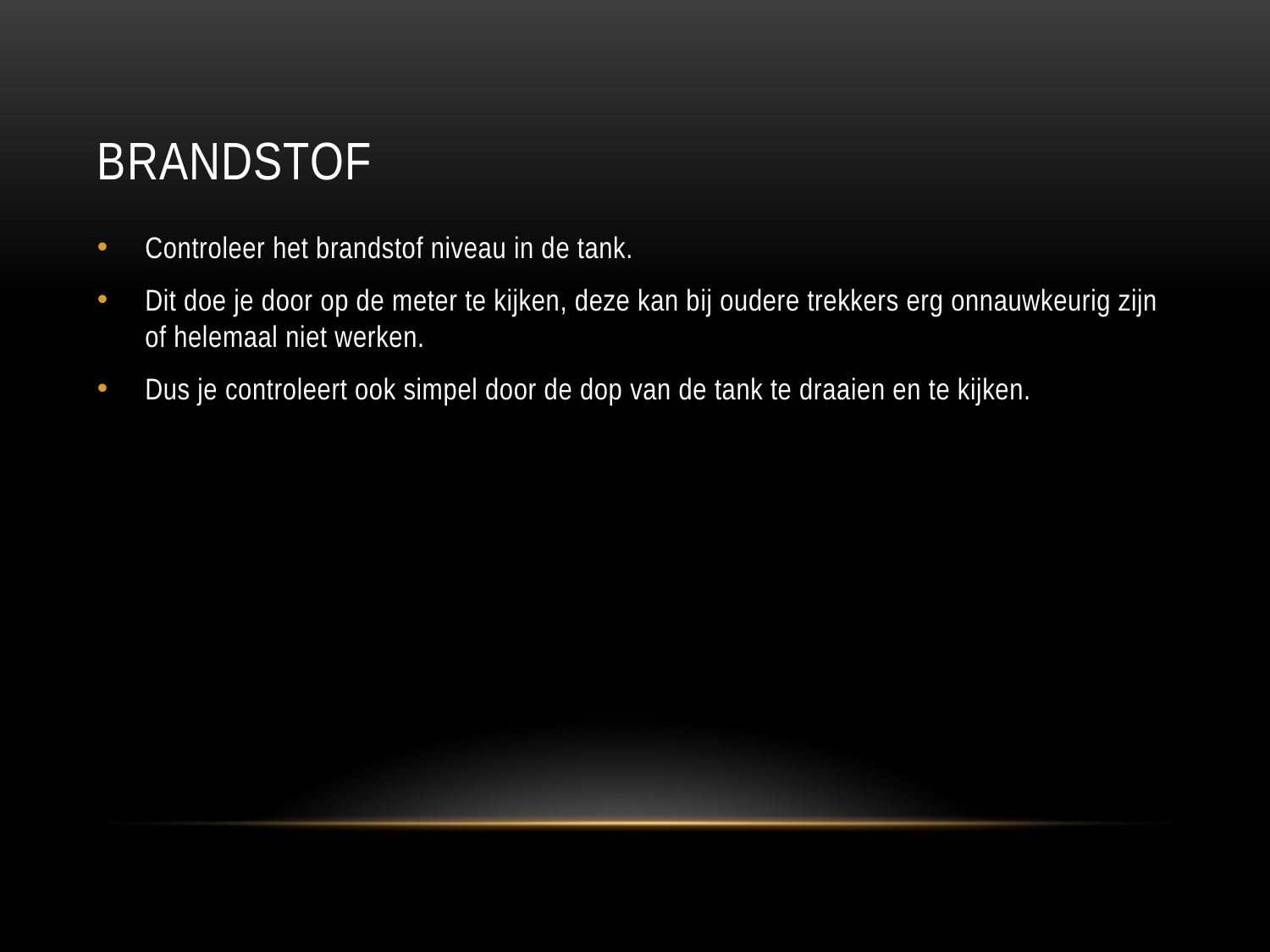

# Brandstof
Controleer het brandstof niveau in de tank.
Dit doe je door op de meter te kijken, deze kan bij oudere trekkers erg onnauwkeurig zijn of helemaal niet werken.
Dus je controleert ook simpel door de dop van de tank te draaien en te kijken.